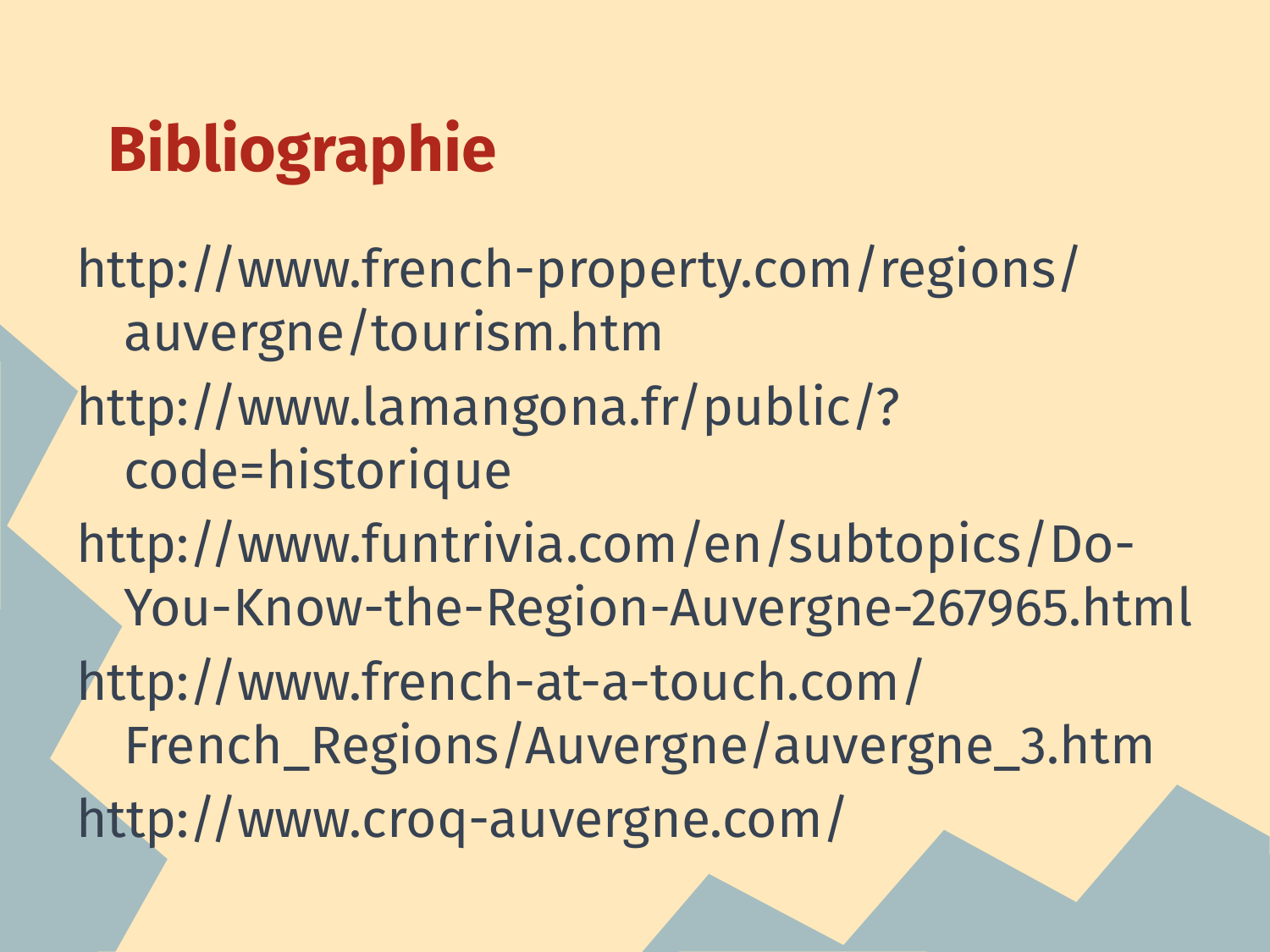

# Bibliographie
http://www.french-property.com/regions/auvergne/tourism.htm
http://www.lamangona.fr/public/?code=historique
http://www.funtrivia.com/en/subtopics/Do-You-Know-the-Region-Auvergne-267965.html
http://www.french-at-a-touch.com/French_Regions/Auvergne/auvergne_3.htm
http://www.croq-auvergne.com/